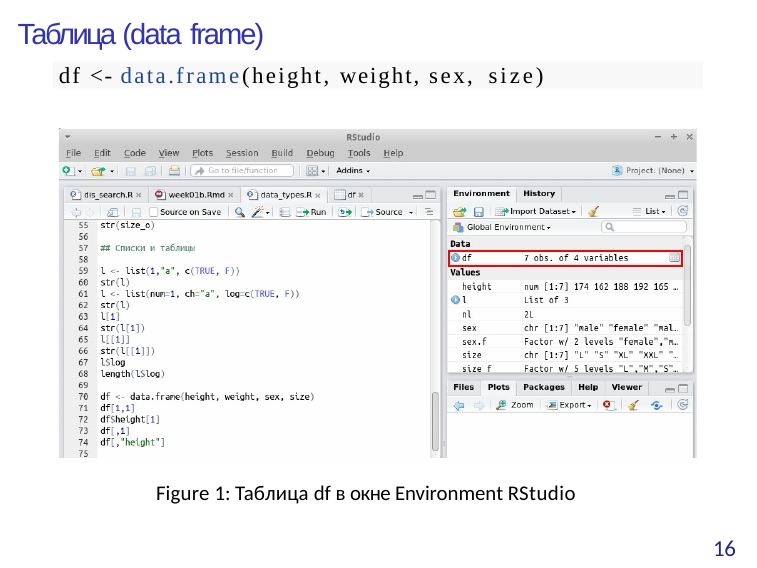

Таблица (data frame)
df <- data.frame(height, weight, sex, size)

Figure 1: Таблица df в окне Environment RStudio
16